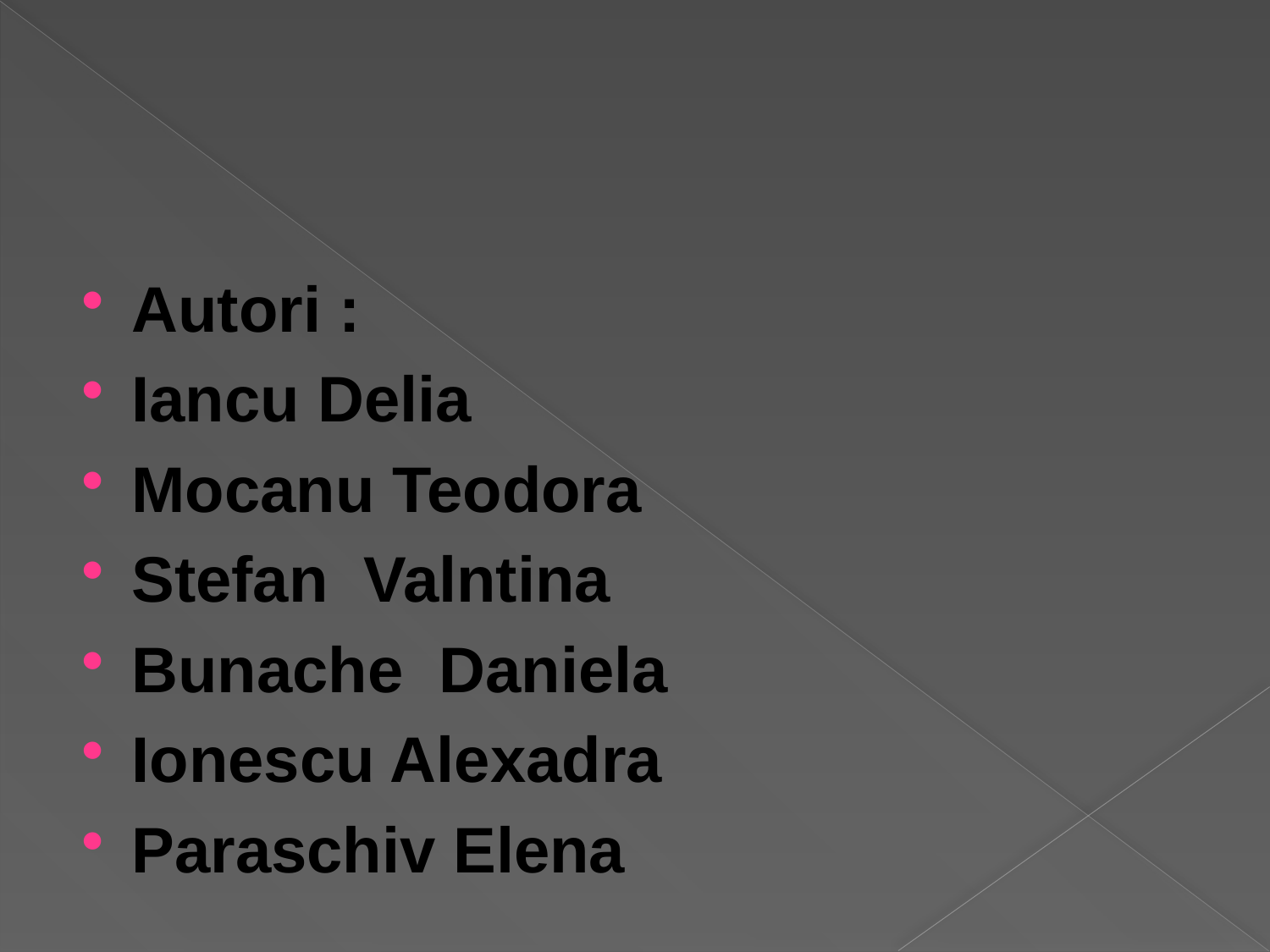

#
Autori :
Iancu Delia
Mocanu Teodora
Stefan  Valntina
Bunache  Daniela
Ionescu Alexadra
Paraschiv Elena